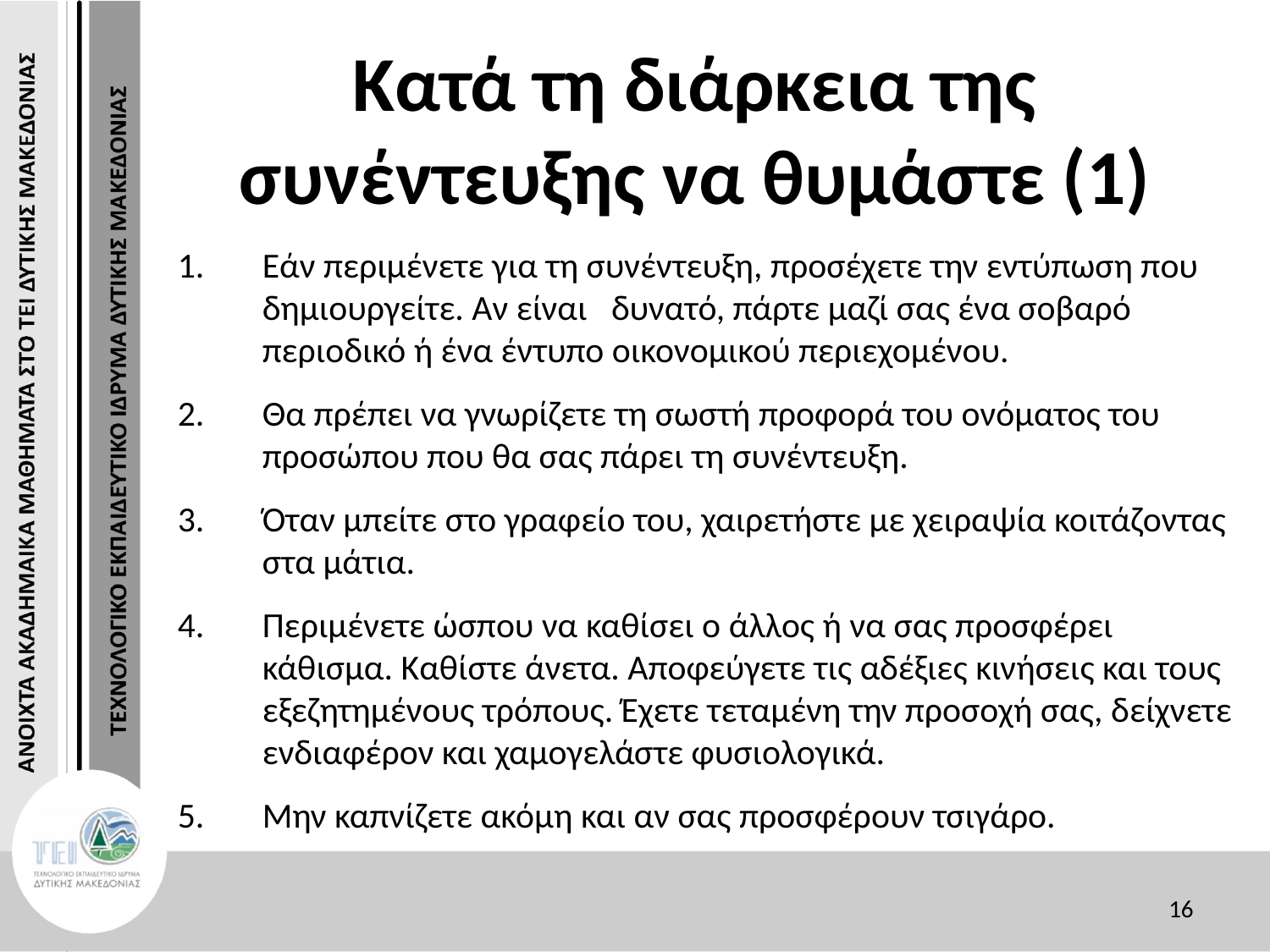

# Κατά τη διάρκεια της συνέντευξης να θυμάστε (1)
Εάν περιμένετε για τη συνέντευξη, προσέχετε την εντύπωση που δημιουργείτε. Αν είναι   δυνατό, πάρτε μαζί σας ένα σοβαρό περιοδικό ή ένα έντυπο οικονομικού περιεχομένου.
Θα πρέπει να γνωρίζετε τη σωστή προφορά του ονόματος του προσώπου που θα σας πάρει τη συνέντευξη.
Όταν μπείτε στο γραφείο του, χαιρετήστε με χειραψία κοιτάζοντας στα μάτια.
Περιμένετε ώσπου να καθίσει ο άλλος ή να σας προσφέρει κάθισμα. Καθίστε άνετα. Αποφεύγετε τις αδέξιες κινήσεις και τους εξεζητημένους τρόπους. Έχετε τεταμένη την προσοχή σας, δείχνετε ενδιαφέρον και χαμογελάστε φυσιολογικά.
Μην καπνίζετε ακόμη και αν σας προσφέρουν τσιγάρο.

16